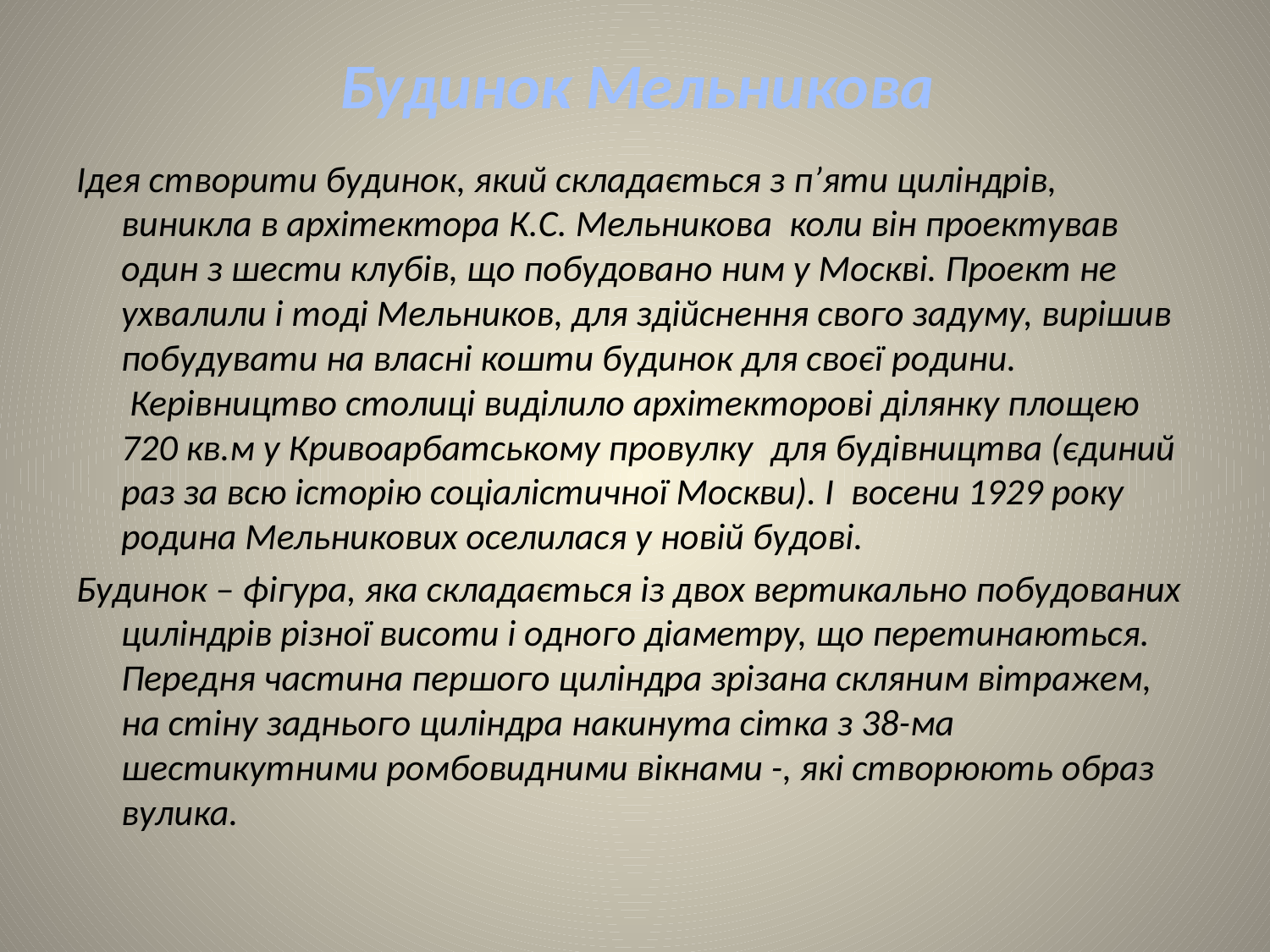

# Будинок Мельникова
Ідея створити будинок, який складається з п’яти циліндрів, виникла в архітектора К.С. Мельникова  коли він проектував один з шести клубів, що побудовано ним у Москві. Проект не ухвалили і тоді Мельников, для здійснення свого задуму, вирішив побудувати на власні кошти будинок для своєї родини.  Керівництво столиці виділило архітекторові ділянку площею 720 кв.м у Кривоарбатському провулку  для будівництва (єдиний раз за всю історію соціалістичної Москви). І  восени 1929 року родина Мельникових оселилася у новій будові.
Будинок – фігура, яка складається із двох вертикально побудованих циліндрів різної висоти і одного діаметру, що перетинаються.  Передня частина першого циліндра зрізана скляним вітражем, на стіну заднього циліндра накинута сітка з 38-ма шестикутними ромбовидними вікнами -, які створюють образ вулика.